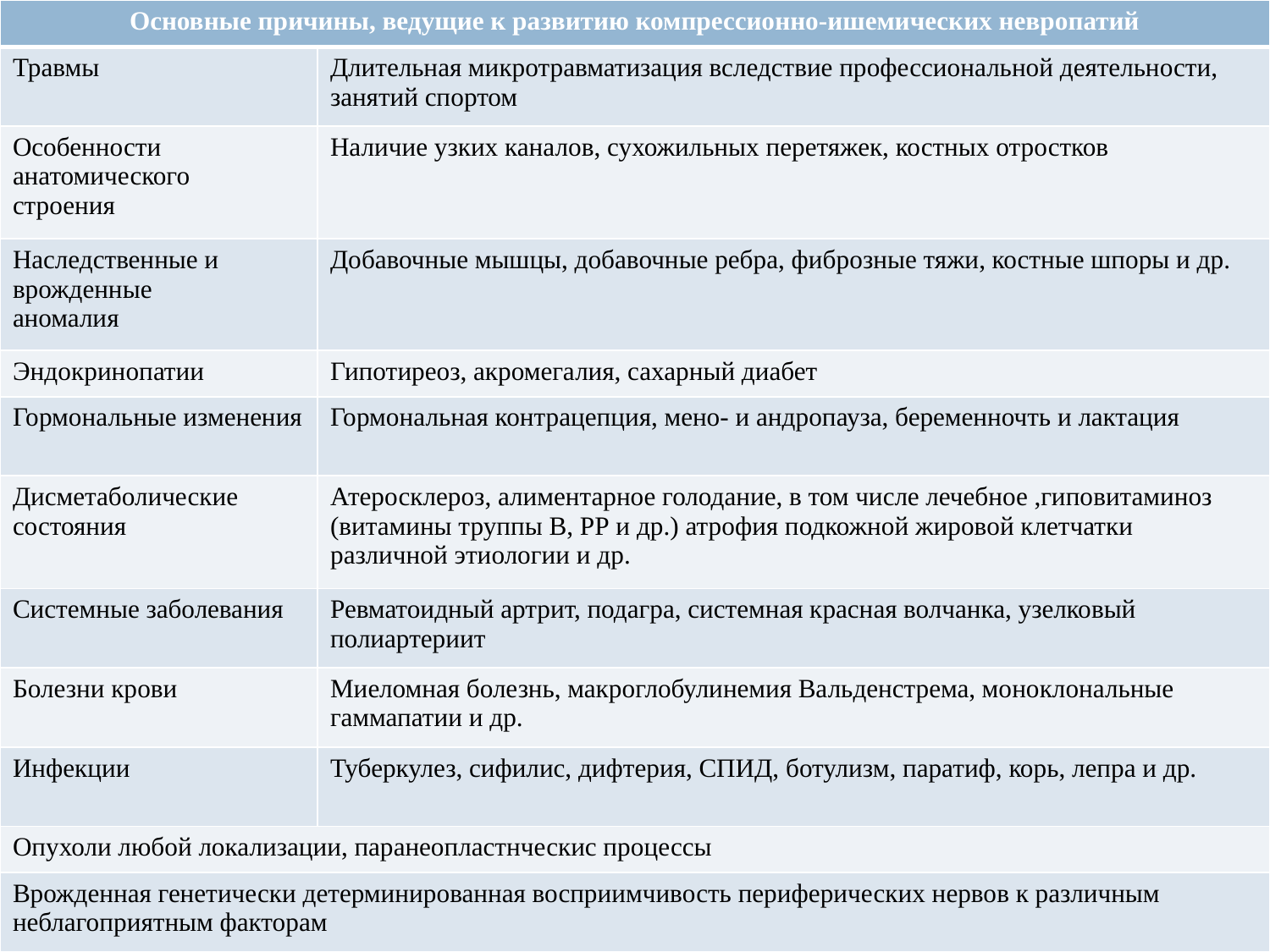

| Основные причины, ведущие к развитию компрессионно-ишемических невропатий |  |
| --- | --- |
| Травмы | Длительная микротравматизация вследствие профессиональной деятельности, занятий спортом |
| Особенности анатомического строения | Наличие узких каналов, сухожильных перетяжек, костных отростков |
| Наследственные и врожденные аномалия | Добавочные мышцы, добавочные ребра, фиброзные тяжи, костные шпоры и др. |
| Эндокринопатии | Гипотиреоз, акромегалия, сахарный диабет |
| Гормональные изменения | Гормональная контрацепция, мено- и андропауза, беременночть и лактация |
| Дисметаболические состояния | Атеросклероз, алиментарное голодание, в том числе лечебное ,гиповитаминоз (витамины труппы В, РР и др.) атрофия подкожной жировой клетчатки различной этиологии и др. |
| Системные заболевания | Ревматоидный артрит, подагра, системная красная волчанка, узелковый полиартериит |
| Болезни крови | Миеломная болезнь, макроглобулинемия Вальденстрема, моноклональные гаммапатии и др. |
| Инфекции | Туберкулез, сифилис, дифтерия, СПИД, ботулизм, паратиф, корь, лепра и др. |
| Опухоли любой локализации, паранеопластнческис процессы |  |
| Врожденная генетически детерминированная восприимчивость периферических нервов к различным неблагоприятным факторам |  |